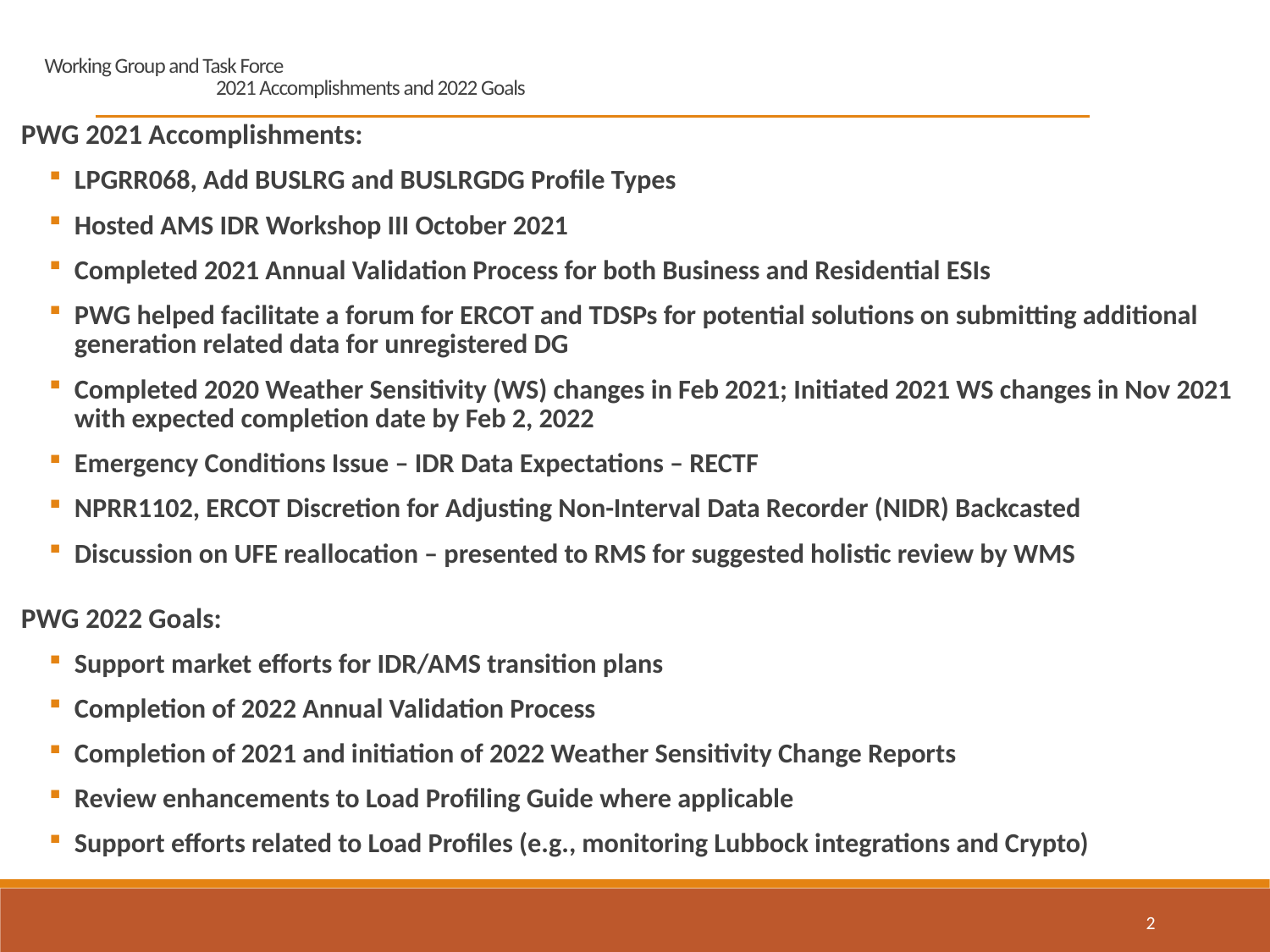

Working Group and Task Force
			2021 Accomplishments and 2022 Goals

PWG 2021 Accomplishments:
LPGRR068, Add BUSLRG and BUSLRGDG Profile Types
Hosted AMS IDR Workshop III October 2021
Completed 2021 Annual Validation Process for both Business and Residential ESIs
PWG helped facilitate a forum for ERCOT and TDSPs for potential solutions on submitting additional generation related data for unregistered DG
Completed 2020 Weather Sensitivity (WS) changes in Feb 2021; Initiated 2021 WS changes in Nov 2021 with expected completion date by Feb 2, 2022
Emergency Conditions Issue – IDR Data Expectations – RECTF
NPRR1102, ERCOT Discretion for Adjusting Non-Interval Data Recorder (NIDR) Backcasted
Discussion on UFE reallocation – presented to RMS for suggested holistic review by WMS

PWG 2022 Goals:
Support market efforts for IDR/AMS transition plans
Completion of 2022 Annual Validation Process
Completion of 2021 and initiation of 2022 Weather Sensitivity Change Reports
Review enhancements to Load Profiling Guide where applicable
Support efforts related to Load Profiles (e.g., monitoring Lubbock integrations and Crypto)

2